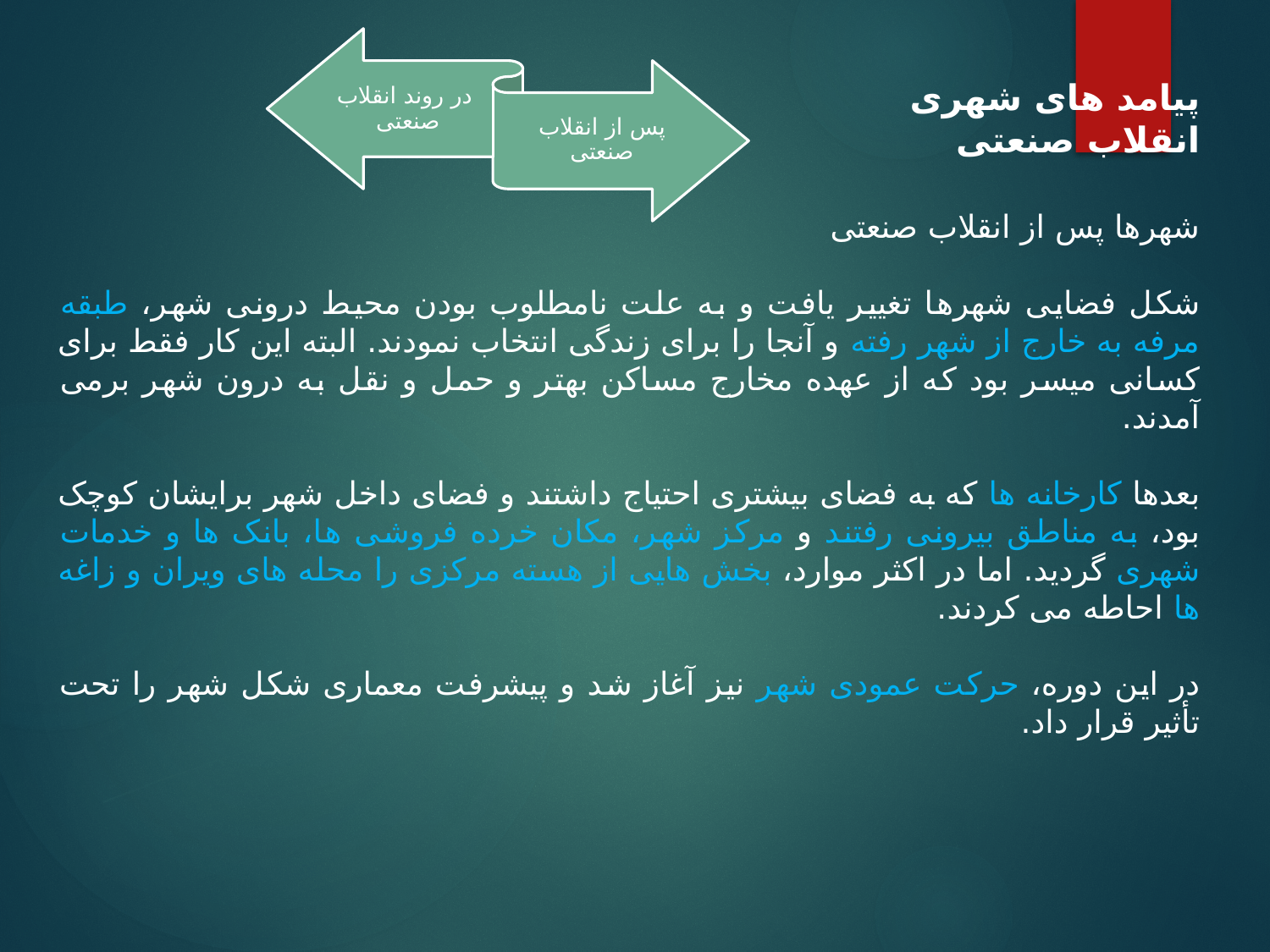

در روند انقلاب صنعتی
پس از انقلاب صنعتی
پیامد های شهری انقلاب صنعتی
شهرها پس از انقلاب صنعتی

شکل فضایی شهرها تغییر یافت و به علت نامطلوب بودن محیط درونی شهر، طبقه مرفه به خارج از شهر رفته و آنجا را برای زندگی انتخاب نمودند. البته این کار فقط برای کسانی میسر بود که از عهده مخارج مساکن بهتر و حمل و نقل به درون شهر برمی آمدند.

بعدها کارخانه ها که به فضای بیشتری احتیاج داشتند و فضای داخل شهر برایشان کوچک بود، به مناطق بیرونی رفتند و مرکز شهر، مکان خرده فروشی ها، بانک ها و خدمات شهری گردید. اما در اکثر موارد، بخش هایی از هسته مرکزی را محله های ویران و زاغه ها احاطه می کردند.

در این دوره، حرکت عمودی شهر نیز آغاز شد و پیشرفت معماری شکل شهر را تحت تأثیر قرار داد.